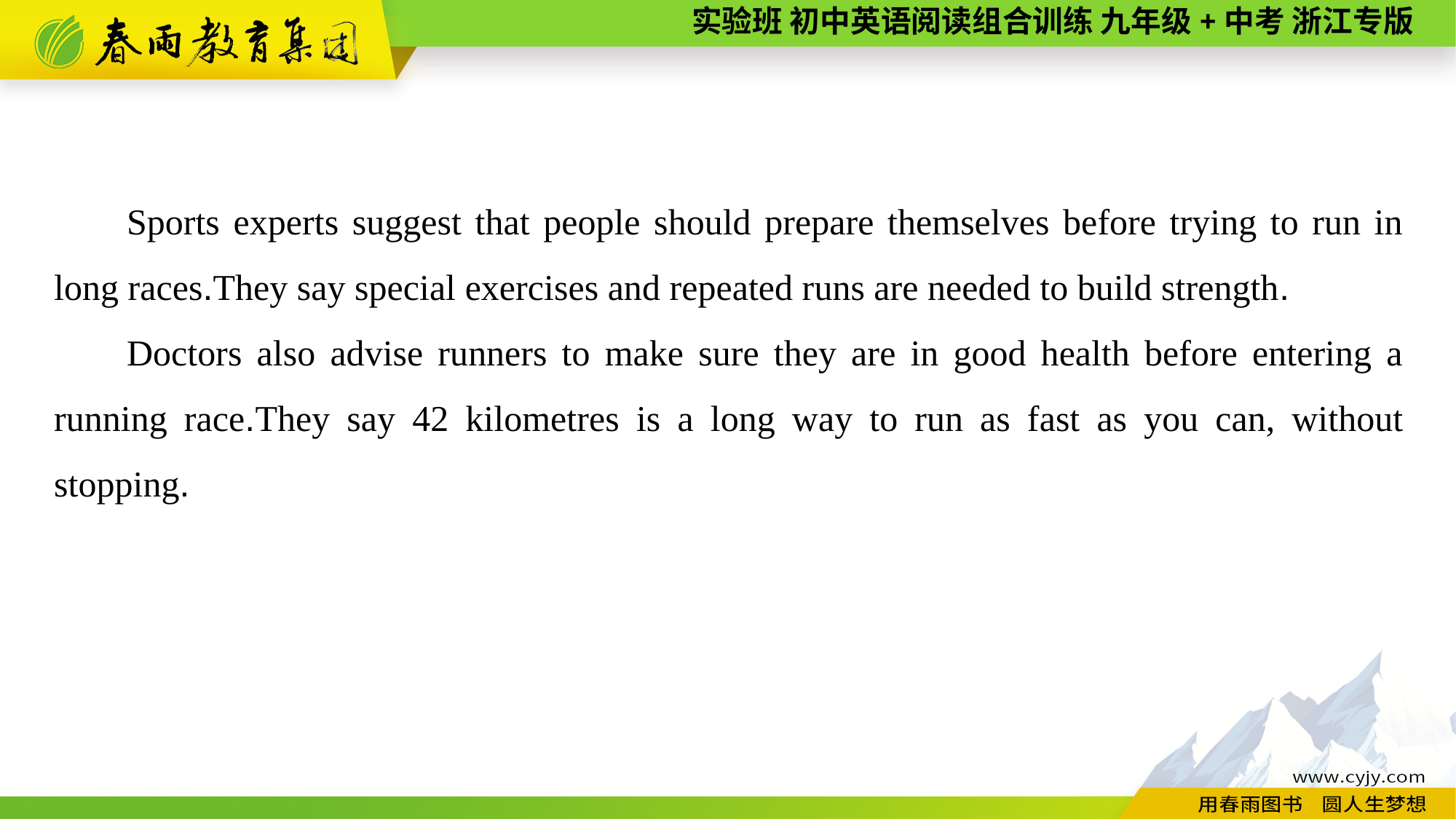

Sports experts suggest that people should prepare themselves before trying to run in long races.They say special exercises and repeated runs are needed to build strength.
Doctors also advise runners to make sure they are in good health before entering a running race.They say 42 kilometres is a long way to run as fast as you can, without stopping.